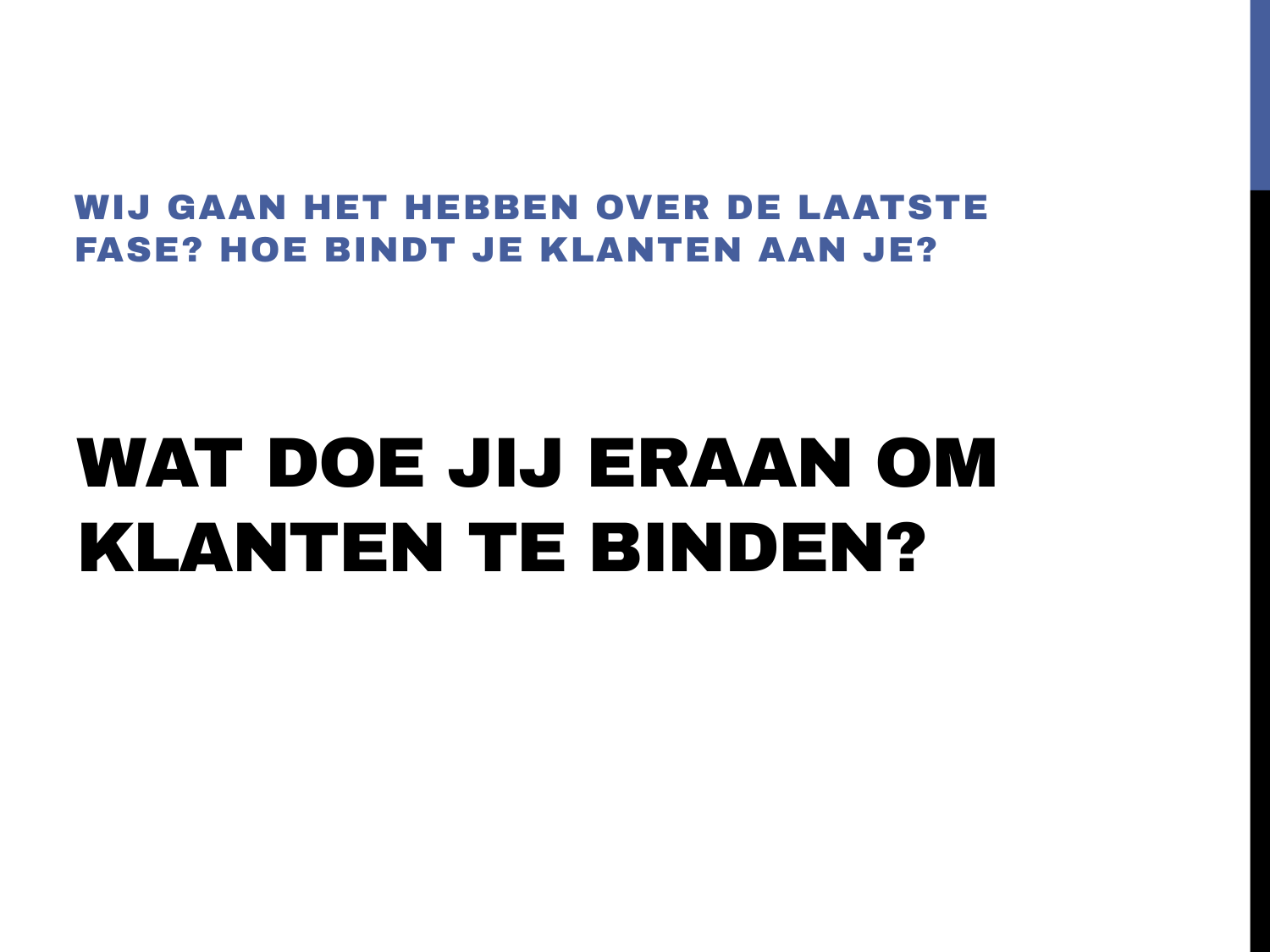

Wij gaan het hebben over de laatste fase? Hoe bindt je klanten aan je?
# Wat doe jij eraan om klanten te binden?